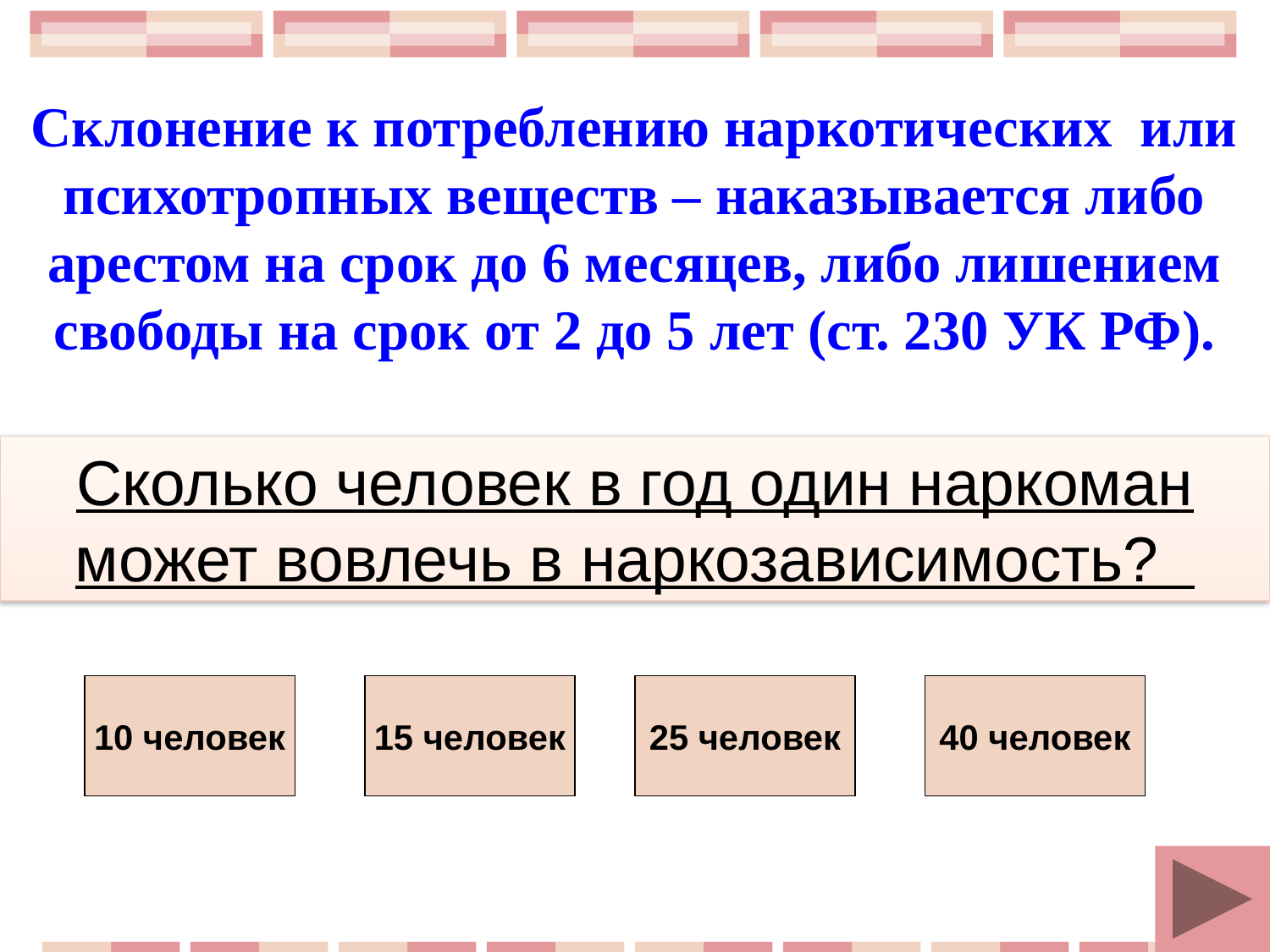

Склонение к потреблению наркотических  или психотропных веществ – наказывается либо арестом на срок до 6 месяцев, либо лишением свободы на срок от 2 до 5 лет (ст. 230 УК РФ).
Сколько человек в год один наркоман может вовлечь в наркозависимость?
10 человек
15 человек
25 человек
40 человек